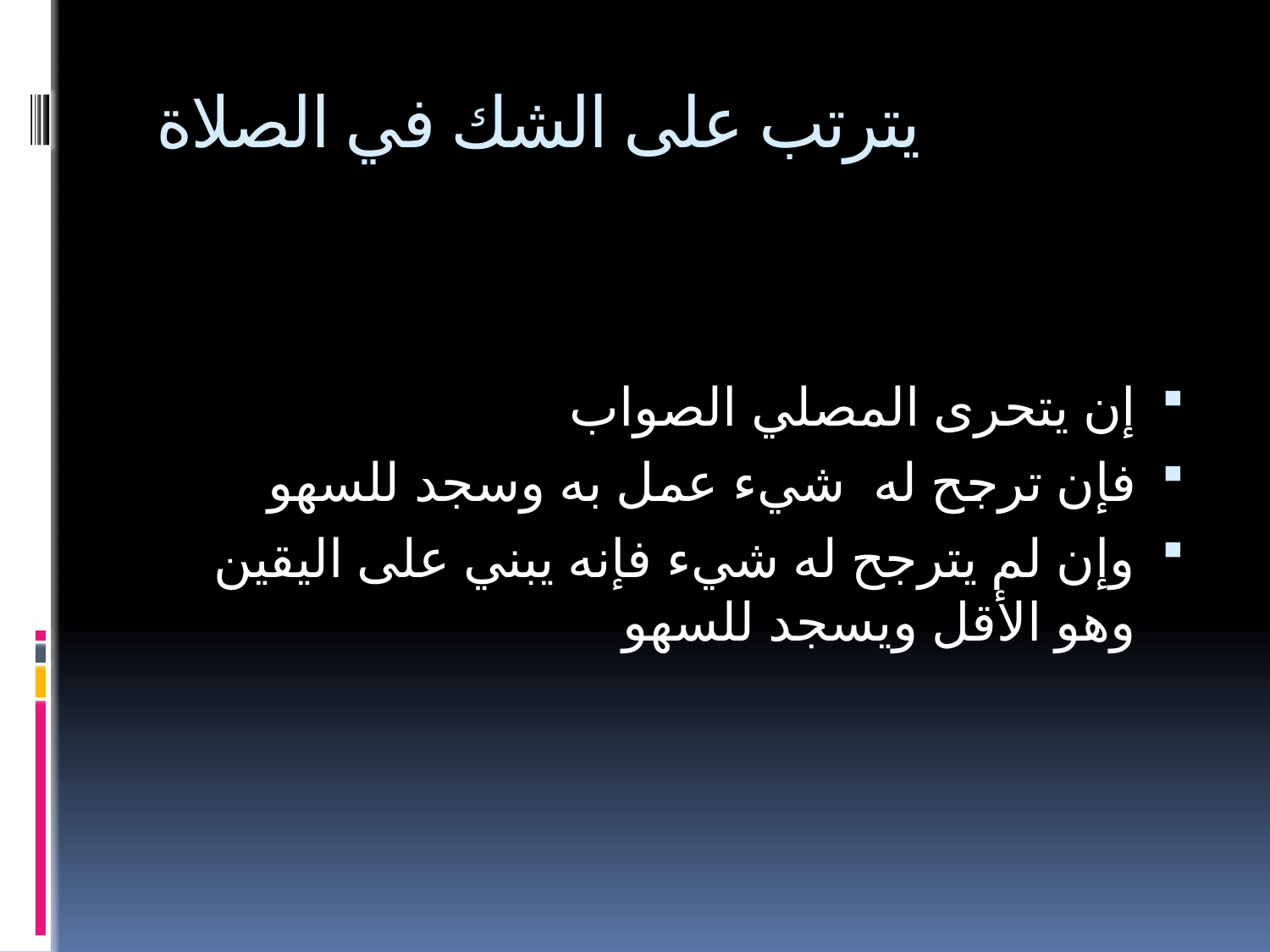

# يترتب على الشك في الصلاة
إن يتحرى المصلي الصواب
فإن ترجح له  شيء عمل به وسجد للسهو
وإن لم يترجح له شيء فإنه يبني على اليقين وهو الأقل ويسجد للسهو